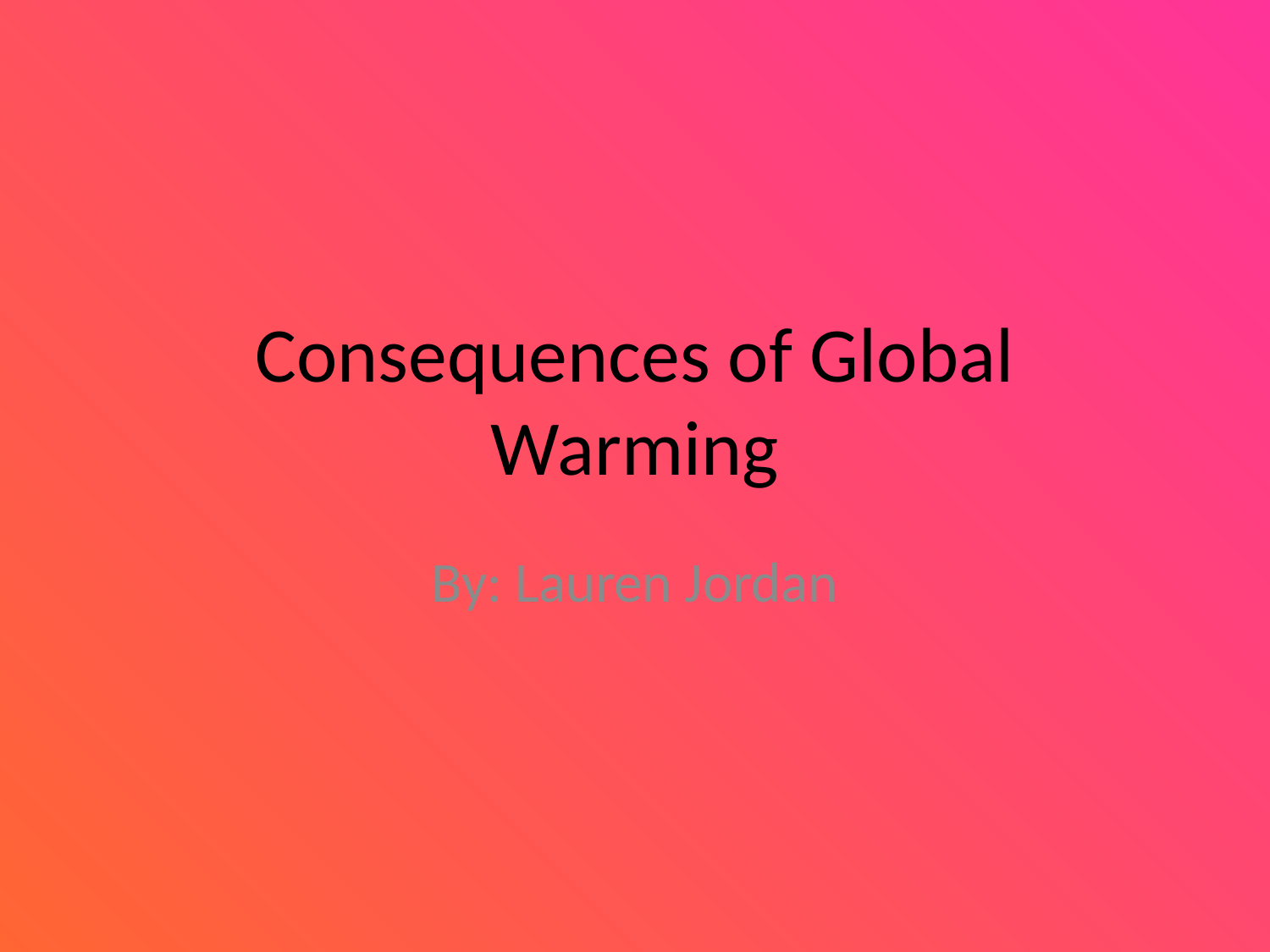

# Consequences of Global Warming
By: Lauren Jordan